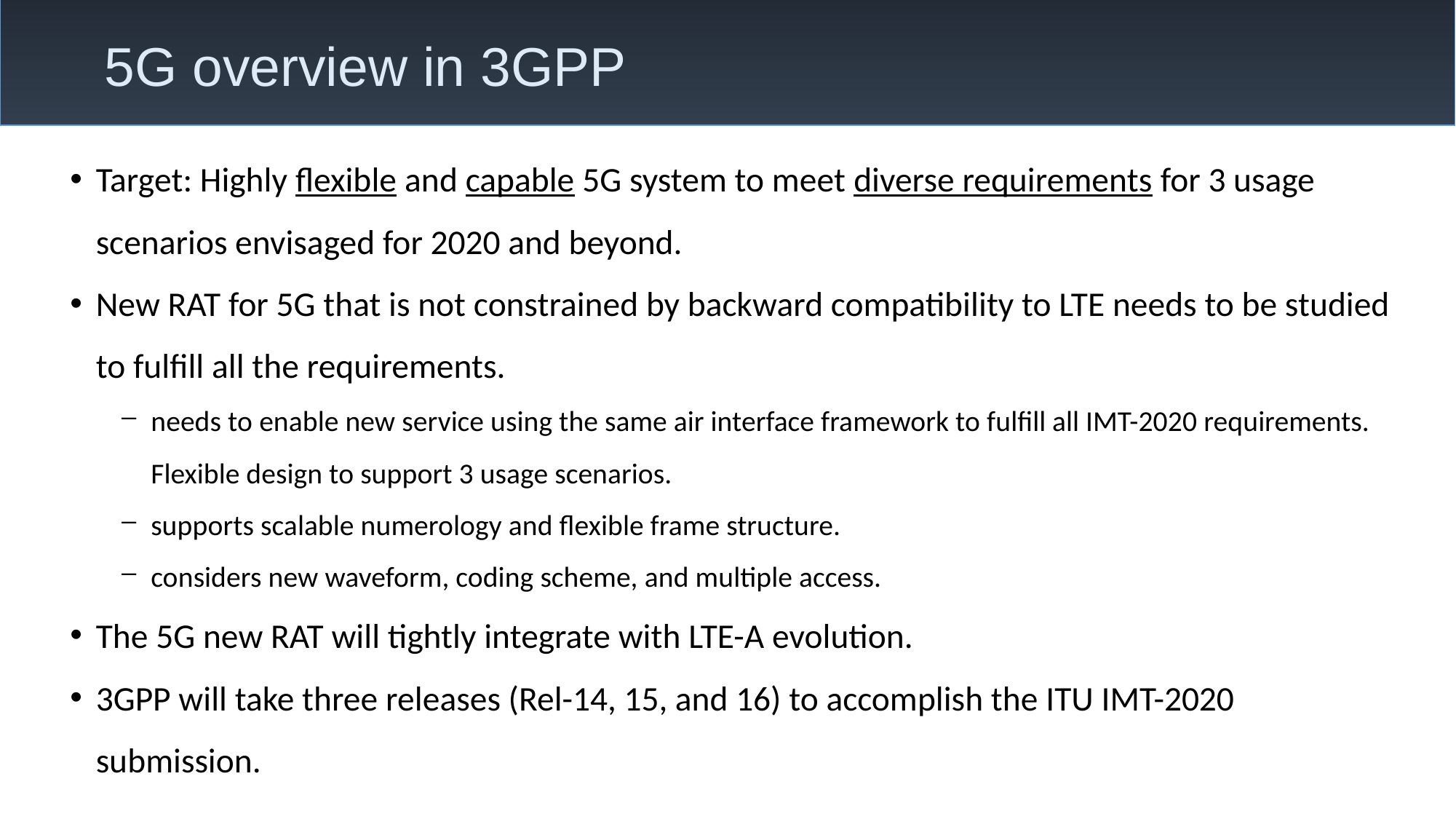

# 5G overview in 3GPP
Target: Highly flexible and capable 5G system to meet diverse requirements for 3 usage scenarios envisaged for 2020 and beyond.
New RAT for 5G that is not constrained by backward compatibility to LTE needs to be studied to fulfill all the requirements.
needs to enable new service using the same air interface framework to fulfill all IMT-2020 requirements. Flexible design to support 3 usage scenarios.
supports scalable numerology and flexible frame structure.
considers new waveform, coding scheme, and multiple access.
The 5G new RAT will tightly integrate with LTE-A evolution.
3GPP will take three releases (Rel-14, 15, and 16) to accomplish the ITU IMT-2020 submission.

3